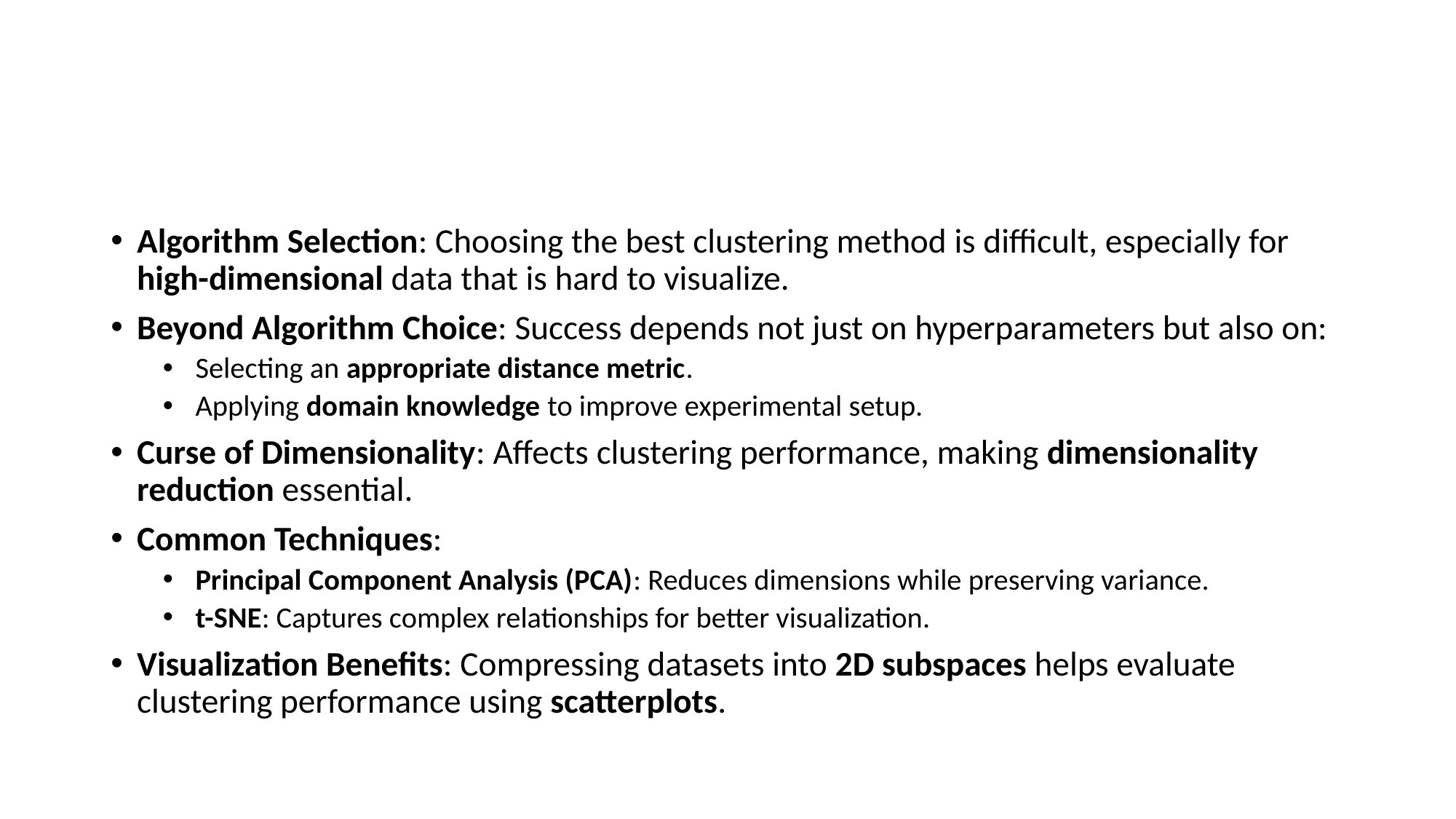

#
Algorithm Selection: Choosing the best clustering method is difficult, especially for high-dimensional data that is hard to visualize.
Beyond Algorithm Choice: Success depends not just on hyperparameters but also on:
Selecting an appropriate distance metric.
Applying domain knowledge to improve experimental setup.
Curse of Dimensionality: Affects clustering performance, making dimensionality reduction essential.
Common Techniques:
Principal Component Analysis (PCA): Reduces dimensions while preserving variance.
t-SNE: Captures complex relationships for better visualization.
Visualization Benefits: Compressing datasets into 2D subspaces helps evaluate clustering performance using scatterplots.